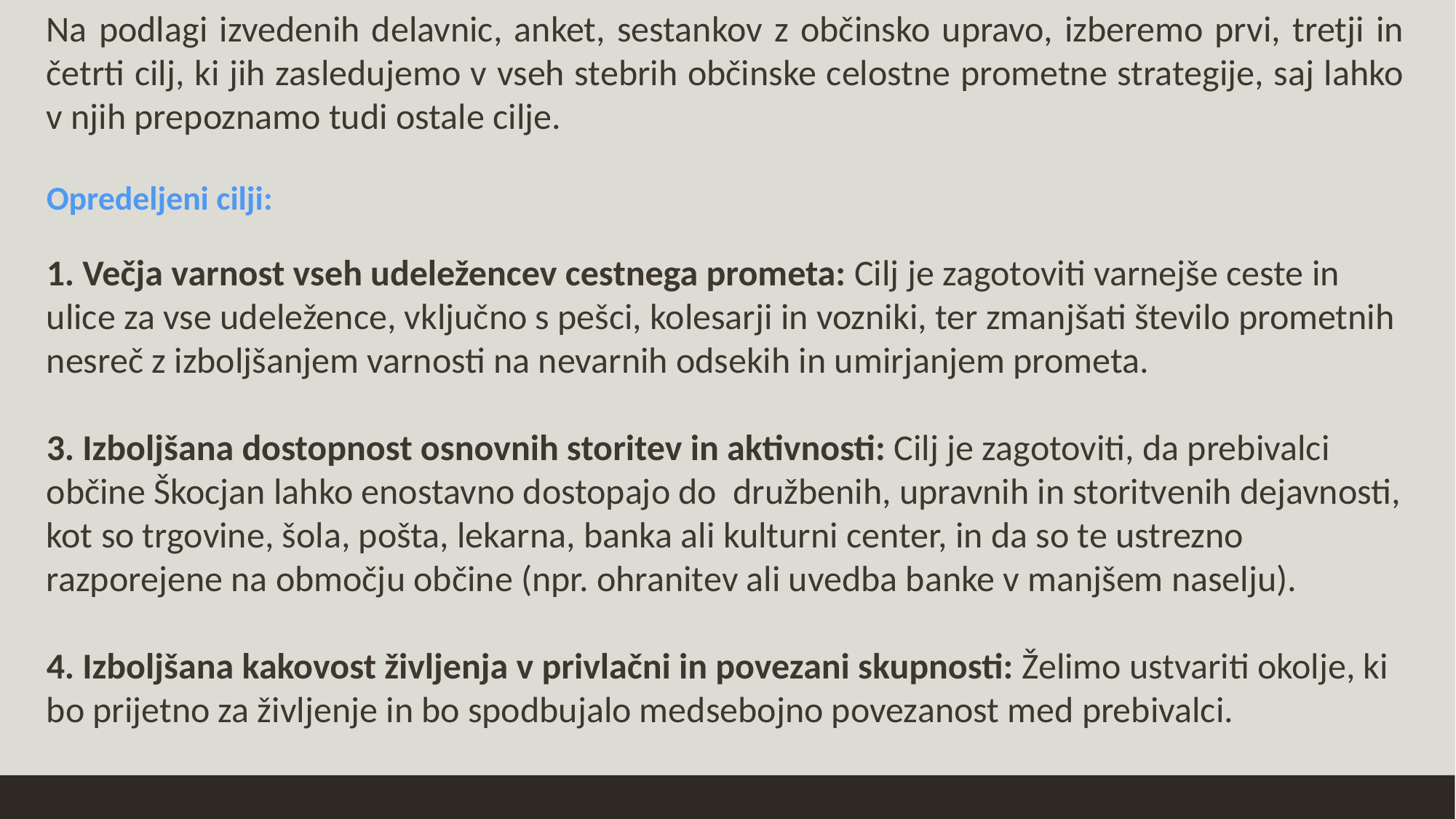

Na podlagi izvedenih delavnic, anket, sestankov z občinsko upravo, izberemo prvi, tretji in četrti cilj, ki jih zasledujemo v vseh stebrih občinske celostne prometne strategije, saj lahko v njih prepoznamo tudi ostale cilje.

Opredeljeni cilji:

1. Večja varnost vseh udeležencev cestnega prometa: Cilj je zagotoviti varnejše ceste in ulice za vse udeležence, vključno s pešci, kolesarji in vozniki, ter zmanjšati število prometnih nesreč z izboljšanjem varnosti na nevarnih odsekih in umirjanjem prometa.

3. Izboljšana dostopnost osnovnih storitev in aktivnosti: Cilj je zagotoviti, da prebivalci občine Škocjan lahko enostavno dostopajo do  družbenih, upravnih in storitvenih dejavnosti, kot so trgovine, šola, pošta, lekarna, banka ali kulturni center, in da so te ustrezno razporejene na območju občine (npr. ohranitev ali uvedba banke v manjšem naselju).

4. Izboljšana kakovost življenja v privlačni in povezani skupnosti: Želimo ustvariti okolje, ki bo prijetno za življenje in bo spodbujalo medsebojno povezanost med prebivalci.